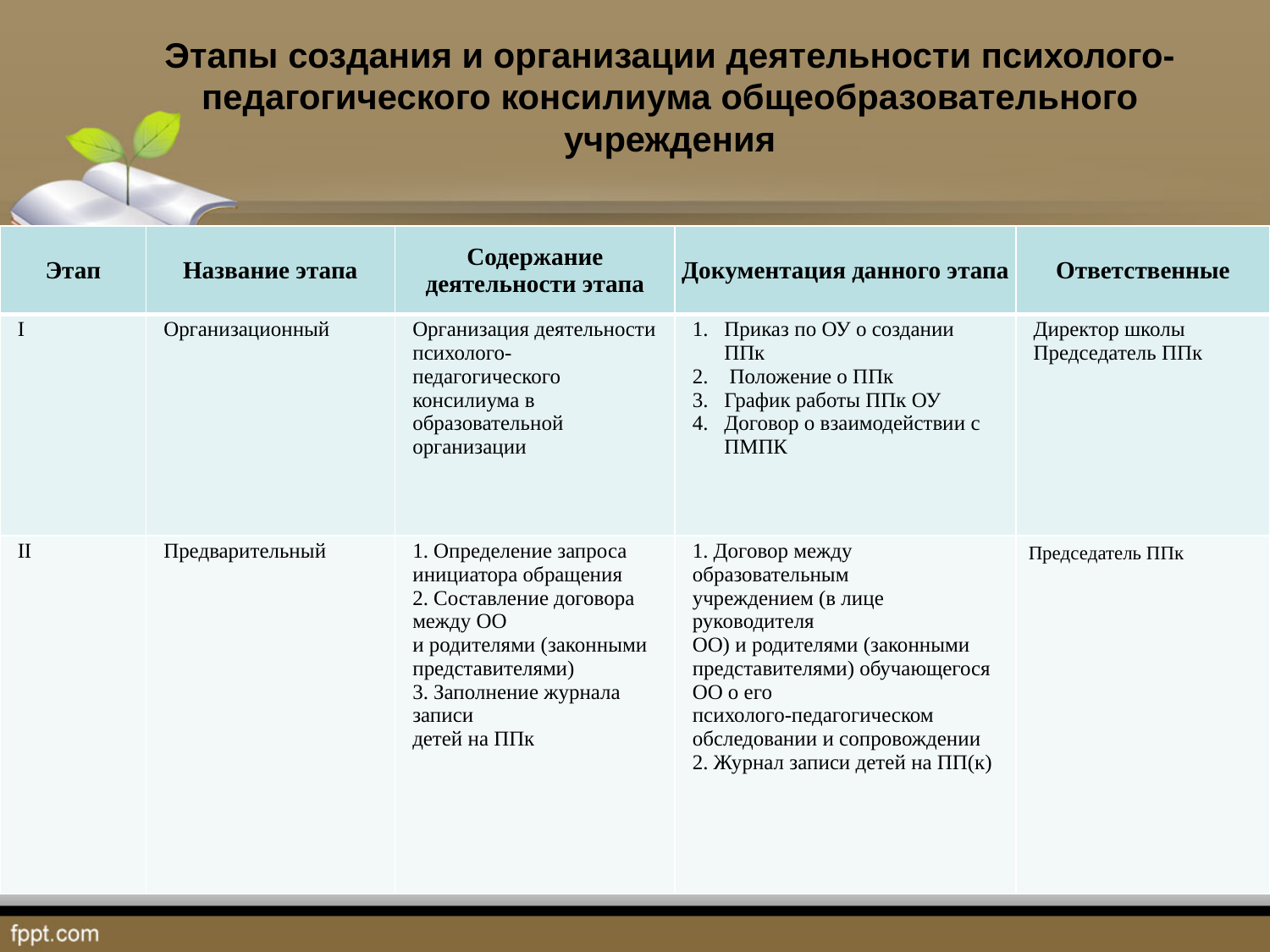

Этапы создания и организации деятельности психолого-педагогического консилиума общеобразовательного учреждения
| Этап | Название этапа | Содержание деятельности этапа | Документация данного этапа | Ответственные |
| --- | --- | --- | --- | --- |
| I | Организационный | Организация деятельности психолого-педагогического консилиума в образовательной организации | Приказ по ОУ о создании ППк Положение о ППк График работы ППк ОУ Договор о взаимодействии с ПМПК | Директор школы Председатель ППк |
| II | Предварительный | 1. Определение запроса инициатора обращения 2. Составление договора между ОО и родителями (законными представителями) 3. Заполнение журнала записи детей на ППк | 1. Договор между образовательным учреждением (в лице руководителя ОО) и родителями (законными представителями) обучающегося ОО о его психолого-педагогическом обследовании и сопровождении 2. Журнал записи детей на ПП(к) | Председатель ППк |